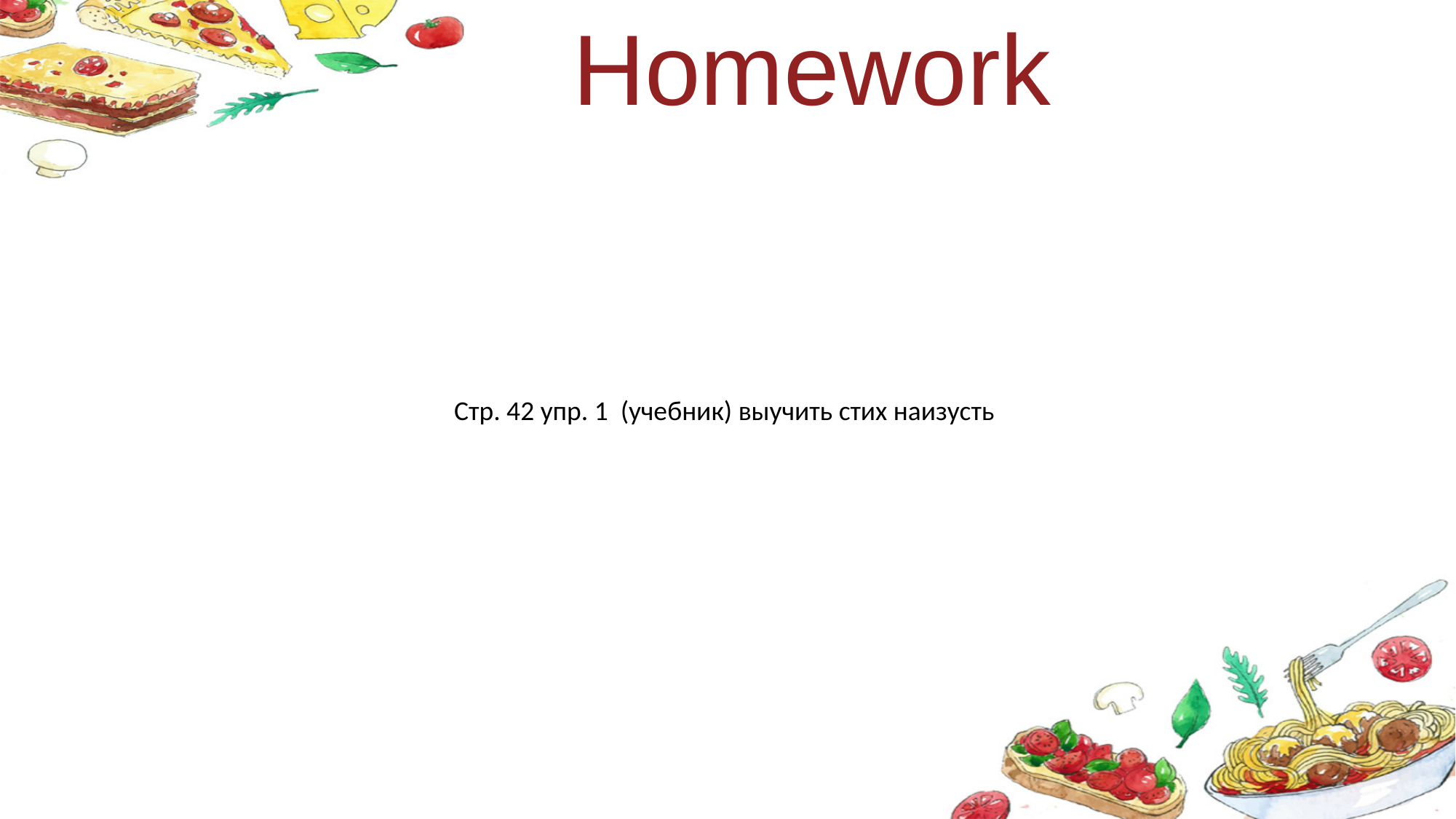

Homework
Стр. 42 упр. 1  (учебник) выучить стих наизусть